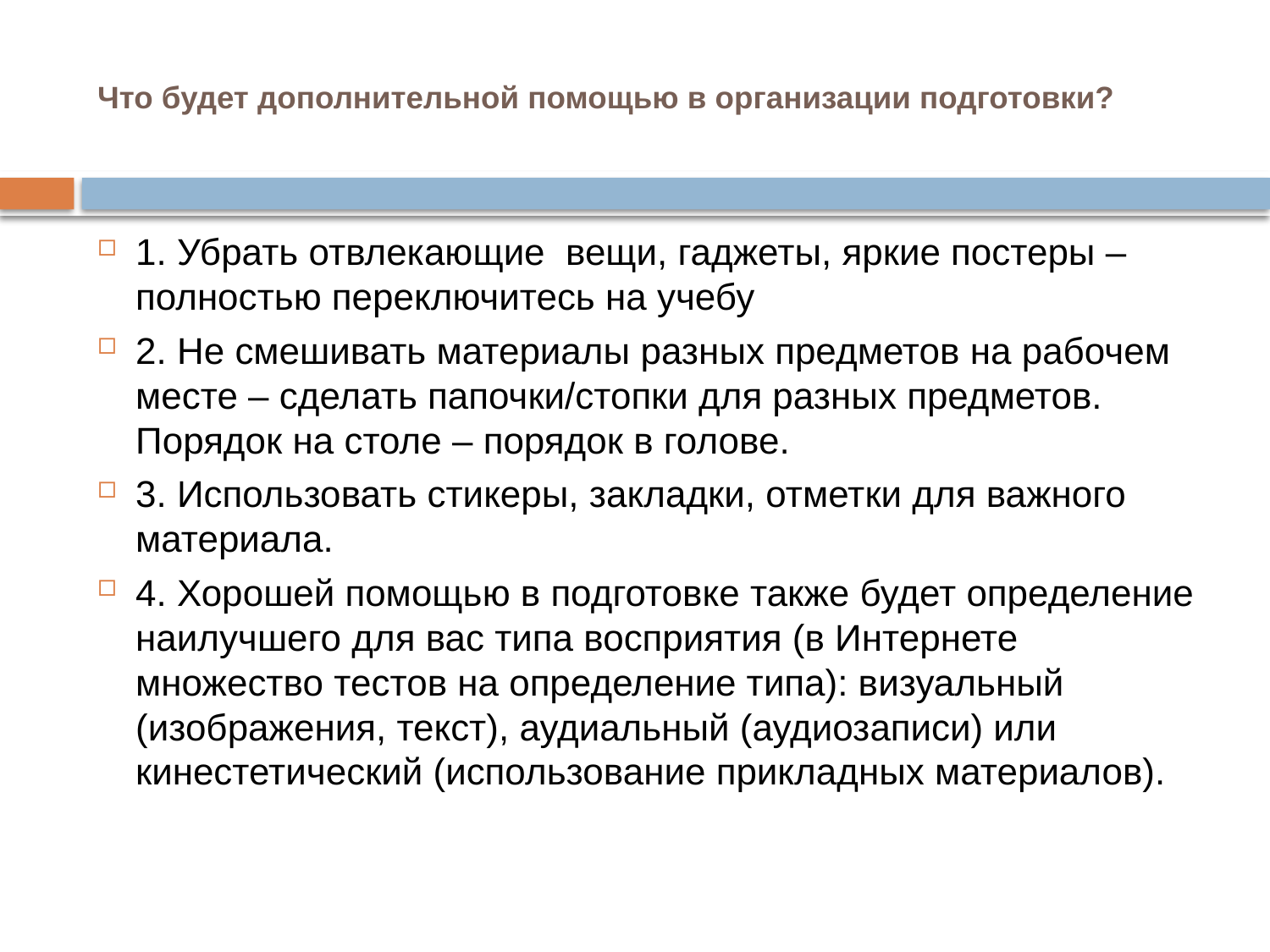

# Что будет дополнительной помощью в организации подготовки?
1. Убрать отвлекающие  вещи, гаджеты, яркие постеры – полностью переключитесь на учебу
2. Не смешивать материалы разных предметов на рабочем месте – сделать папочки/стопки для разных предметов. Порядок на столе – порядок в голове.
3. Использовать стикеры, закладки, отметки для важного материала.
4. Хорошей помощью в подготовке также будет определение наилучшего для вас типа восприятия (в Интернете множество тестов на определение типа): визуальный (изображения, текст), аудиальный (аудиозаписи) или кинестетический (использование прикладных материалов).